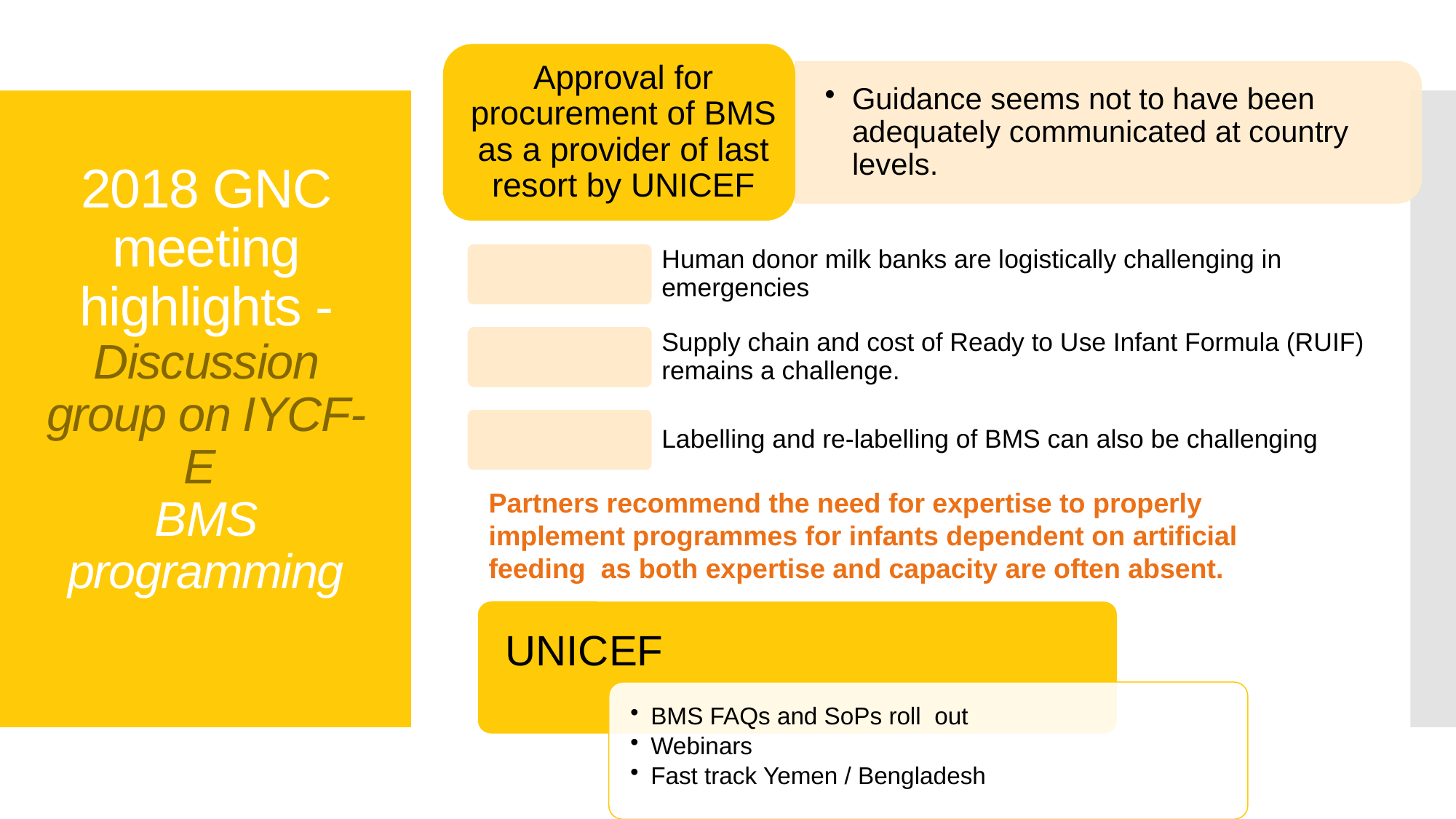

Guidance seems not to have been adequately communicated at country levels.
Approval for procurement of BMS as a provider of last resort by UNICEF
# 2018 GNC meeting highlights - Discussion group on IYCF-E BMS programming
Human donor milk banks are logistically challenging in emergencies
Supply chain and cost of Ready to Use Infant Formula (RUIF) remains a challenge.
Labelling and re-labelling of BMS can also be challenging
Partners recommend the need for expertise to properly implement programmes for infants dependent on artificial feeding  as both expertise and capacity are often absent.
UNICEF
BMS FAQs and SoPs roll  out
Webinars
Fast track Yemen / Bengladesh